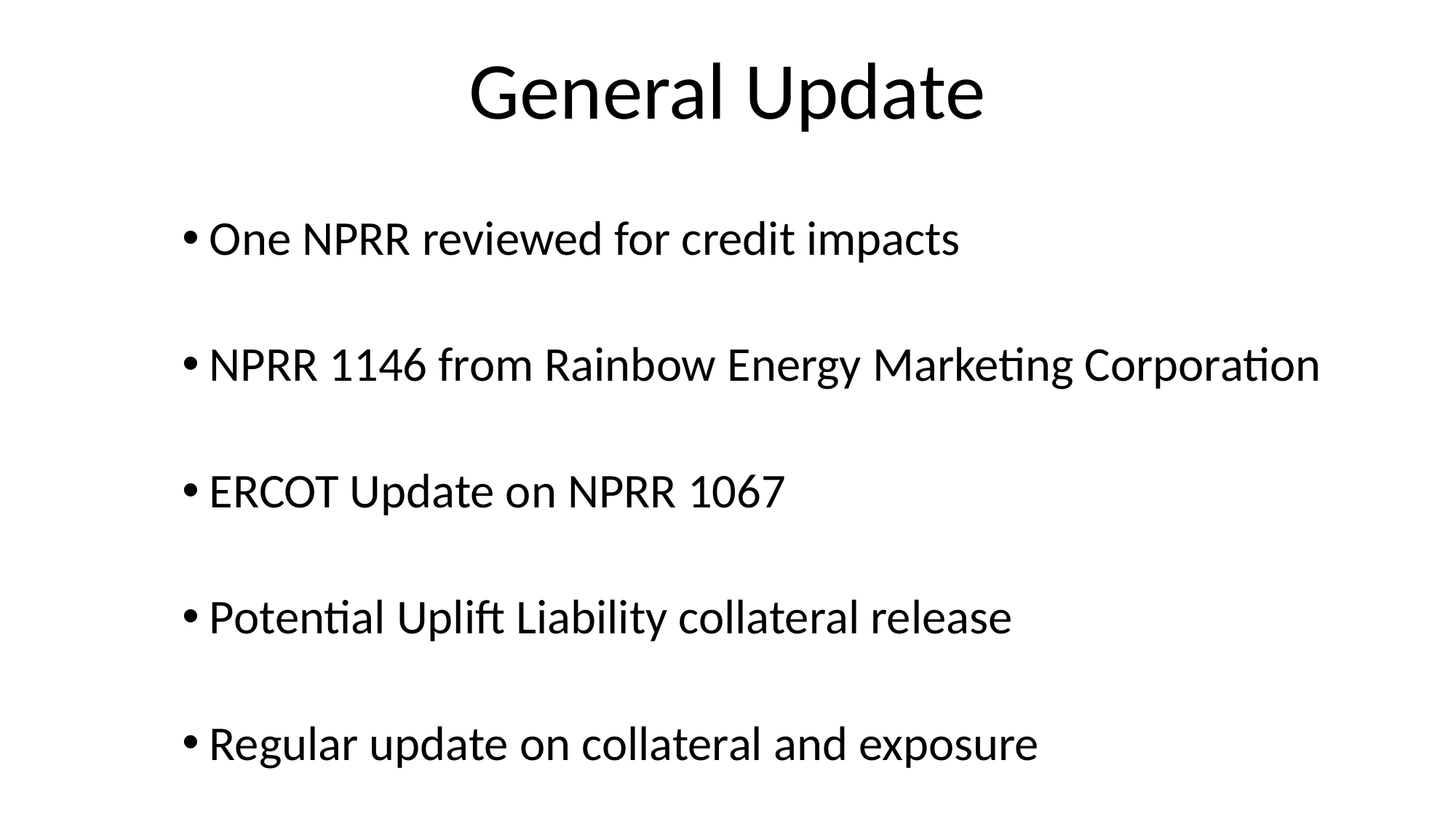

# General Update

One NPRR reviewed for credit impacts

NPRR 1146 from Rainbow Energy Marketing Corporation

ERCOT Update on NPRR 1067

Potential Uplift Liability collateral release

Regular update on collateral and exposure